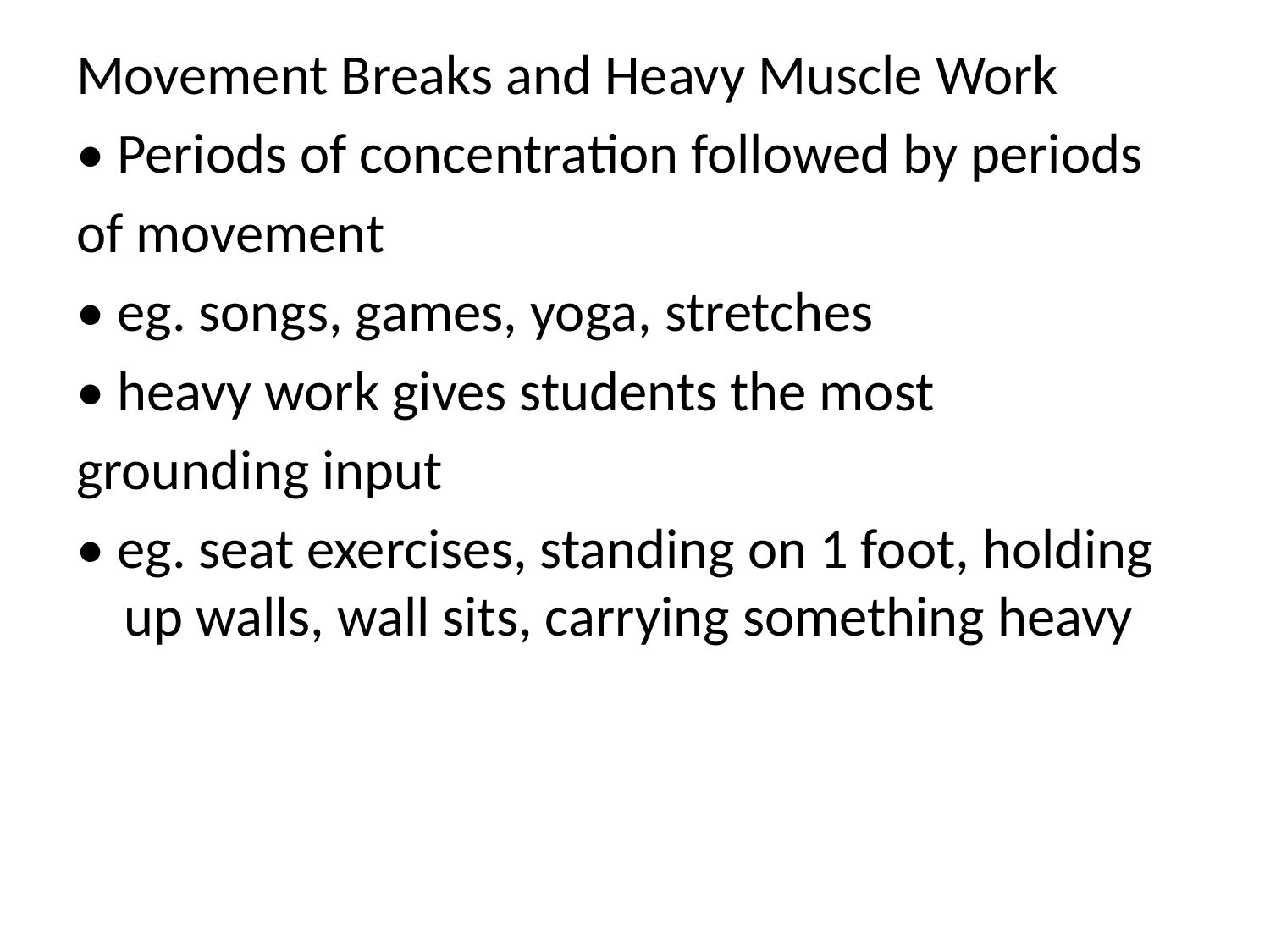

Movement Breaks and Heavy Muscle Work
• Periods of concentration followed by periods
of movement
• eg. songs, games, yoga, stretches
• heavy work gives students the most
grounding input
• eg. seat exercises, standing on 1 foot, holding up walls, wall sits, carrying something heavy